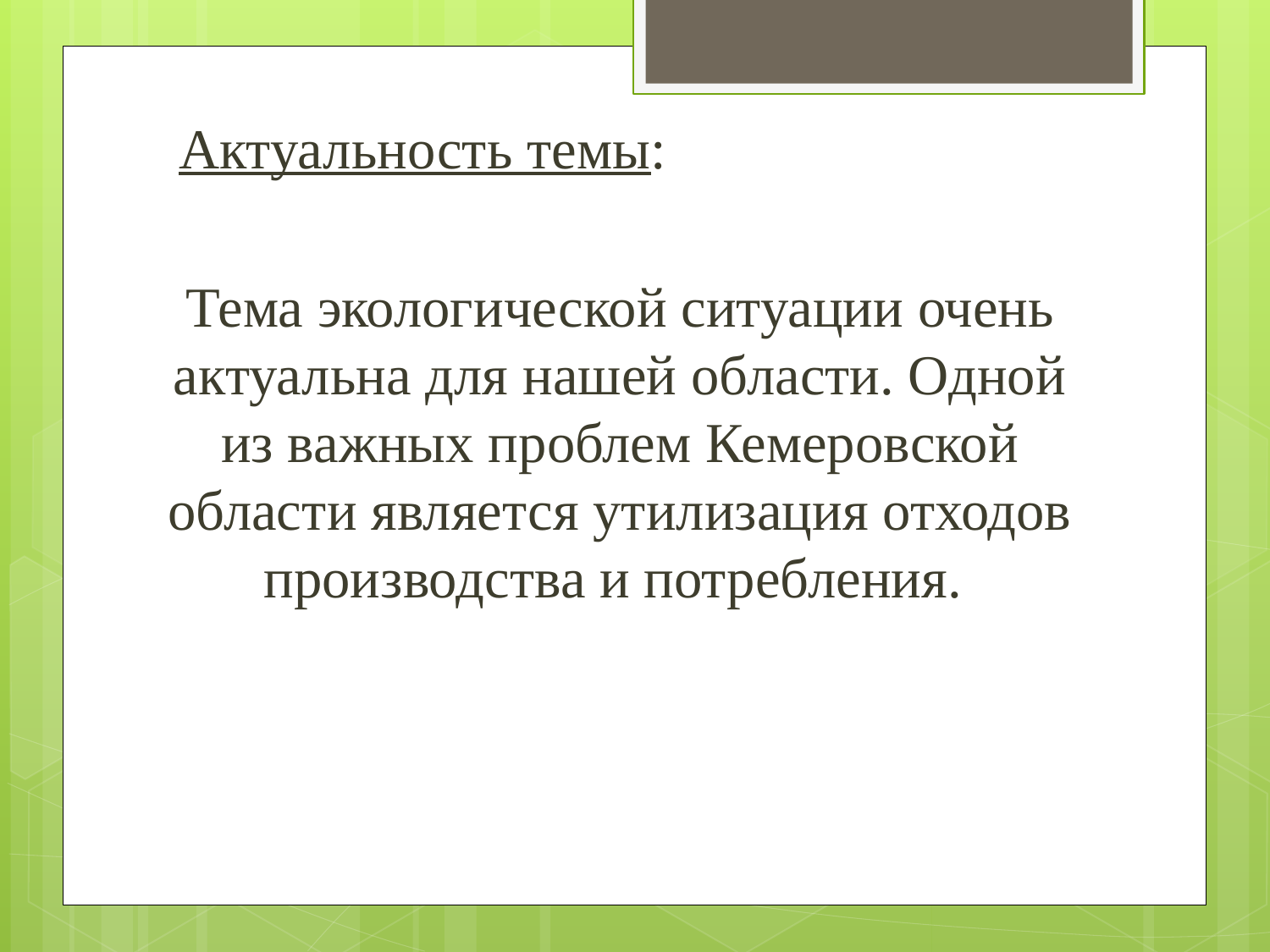

Актуальность темы:

Тема экологической ситуации очень актуальна для нашей области. Одной из важных проблем Кемеровской области является утилизация отходов производства и потребления.